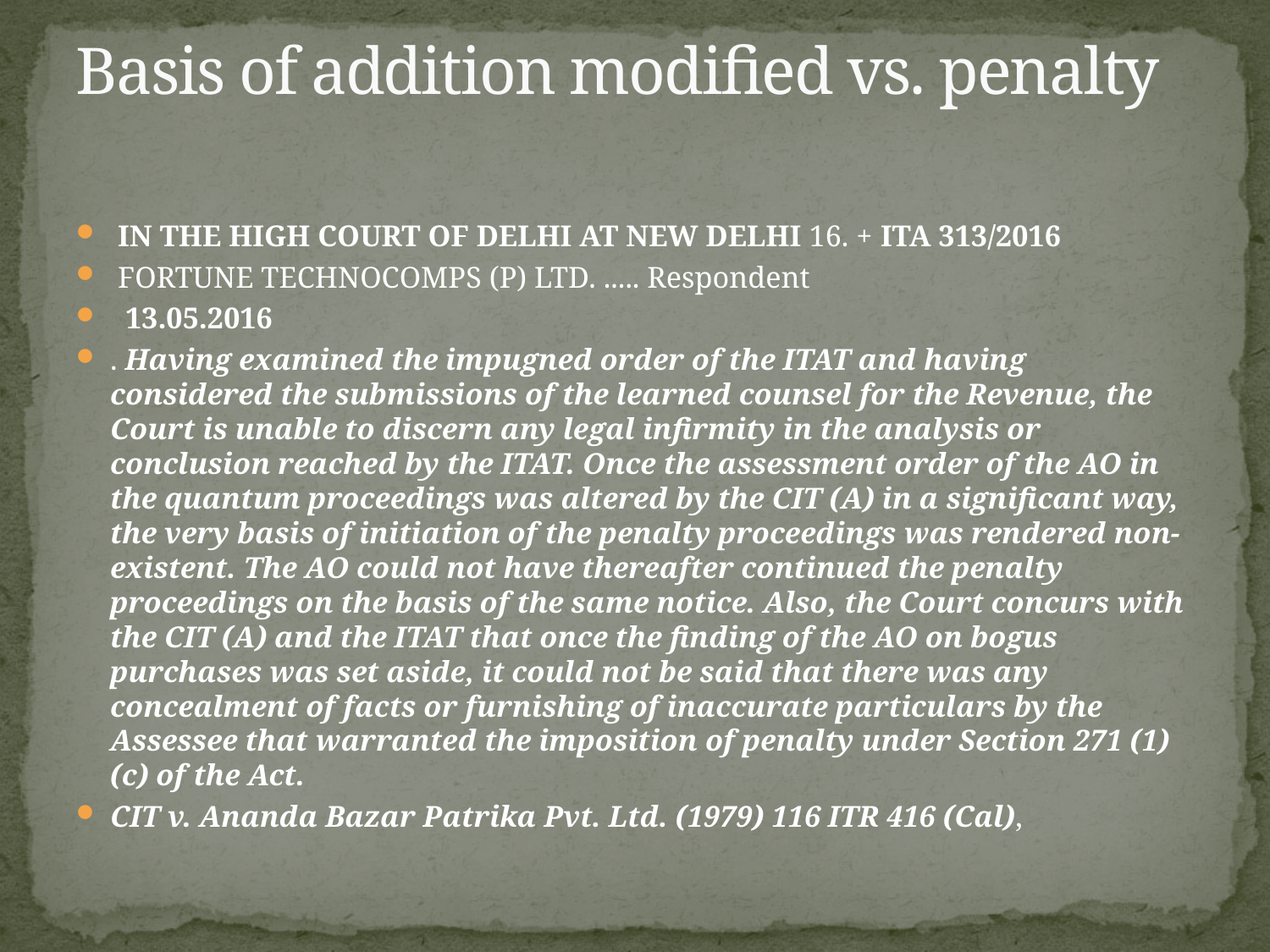

# Basis of addition modified vs. penalty
 IN THE HIGH COURT OF DELHI AT NEW DELHI 16. + ITA 313/2016
 FORTUNE TECHNOCOMPS (P) LTD. ..... Respondent
  13.05.2016
. Having examined the impugned order of the ITAT and having considered the submissions of the learned counsel for the Revenue, the Court is unable to discern any legal infirmity in the analysis or conclusion reached by the ITAT. Once the assessment order of the AO in the quantum proceedings was altered by the CIT (A) in a significant way, the very basis of initiation of the penalty proceedings was rendered non-existent. The AO could not have thereafter continued the penalty proceedings on the basis of the same notice. Also, the Court concurs with the CIT (A) and the ITAT that once the finding of the AO on bogus purchases was set aside, it could not be said that there was any concealment of facts or furnishing of inaccurate particulars by the Assessee that warranted the imposition of penalty under Section 271 (1) (c) of the Act.
CIT v. Ananda Bazar Patrika Pvt. Ltd. (1979) 116 ITR 416 (Cal),